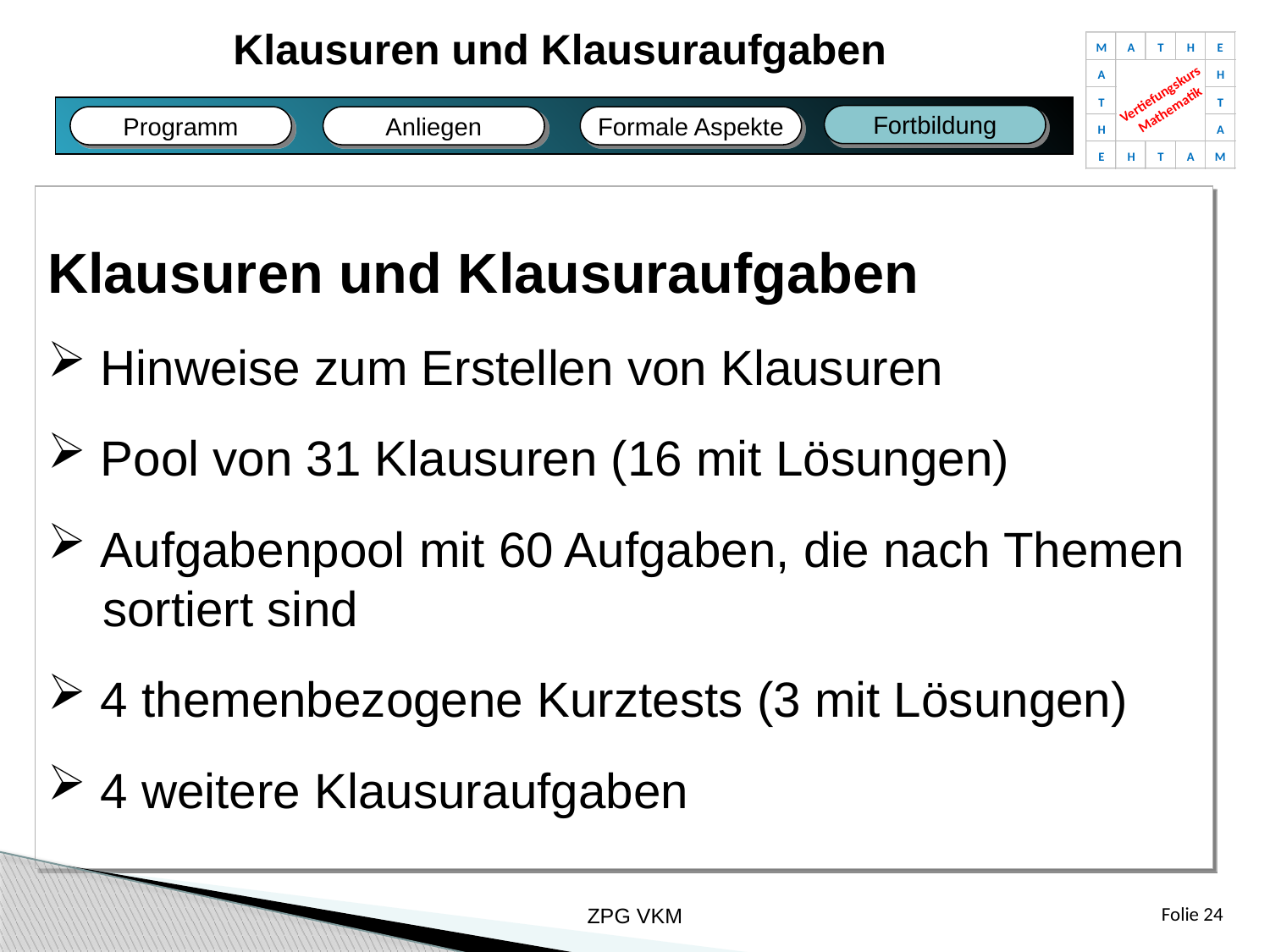

Klausuren und Klausuraufgaben

M
A
T
H
E

A
H
Vertiefungskurs
Mathematik

T
T

H
A

E
H
T
A
M

Fortbildung
Anliegen
Programm
Formale Aspekte
Fazit
Bildungsplan
Fachliches
Unterricht
Klausuren und Klausuraufgaben
 Hinweise zum Erstellen von Klausuren
 Pool von 31 Klausuren (16 mit Lösungen)
 Aufgabenpool mit 60 Aufgaben, die nach Themen
    sortiert sind
 4 themenbezogene Kurztests (3 mit Lösungen)
 4 weitere Klausuraufgaben

ZPG VKM
Folie 24